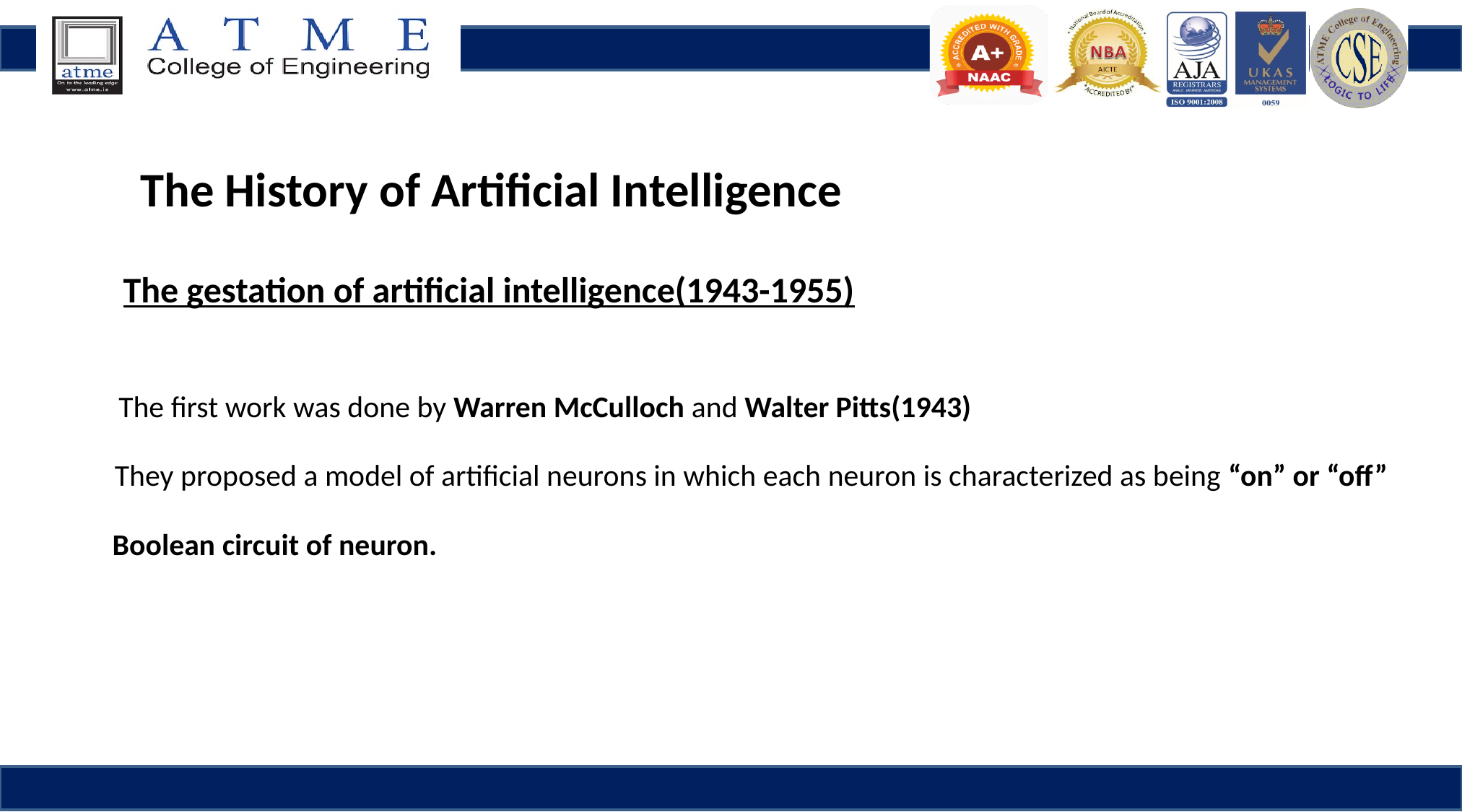

The History of Artificial Intelligence
The gestation of artificial intelligence(1943-1955)
The first work was done by Warren McCulloch and Walter Pitts(1943)
They proposed a model of artificial neurons in which each neuron is characterized as being “on” or “off”
Boolean circuit of neuron.